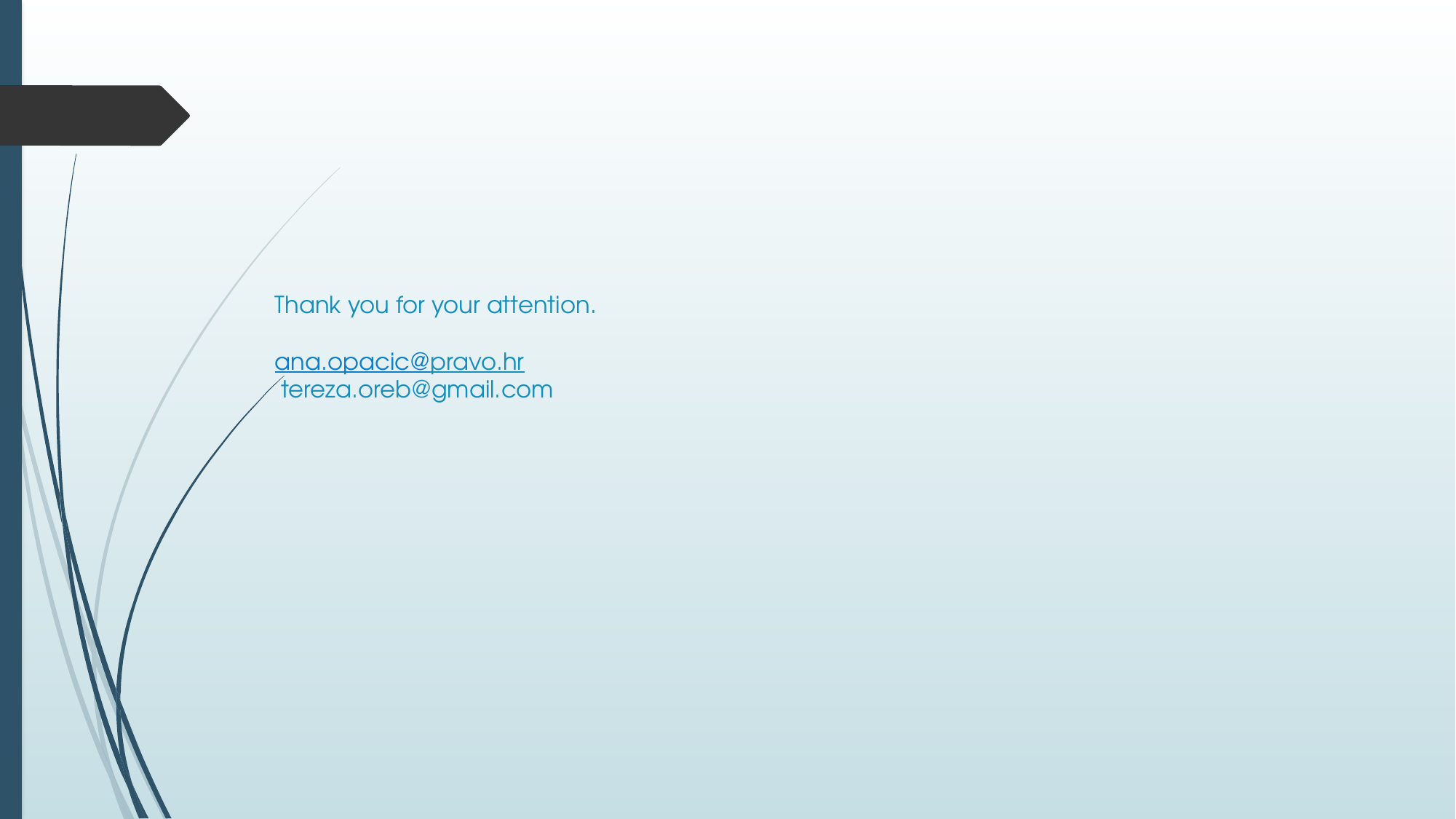

# Thank you for your attention. ana.opacic@pravo.hr tereza.oreb@gmail.com